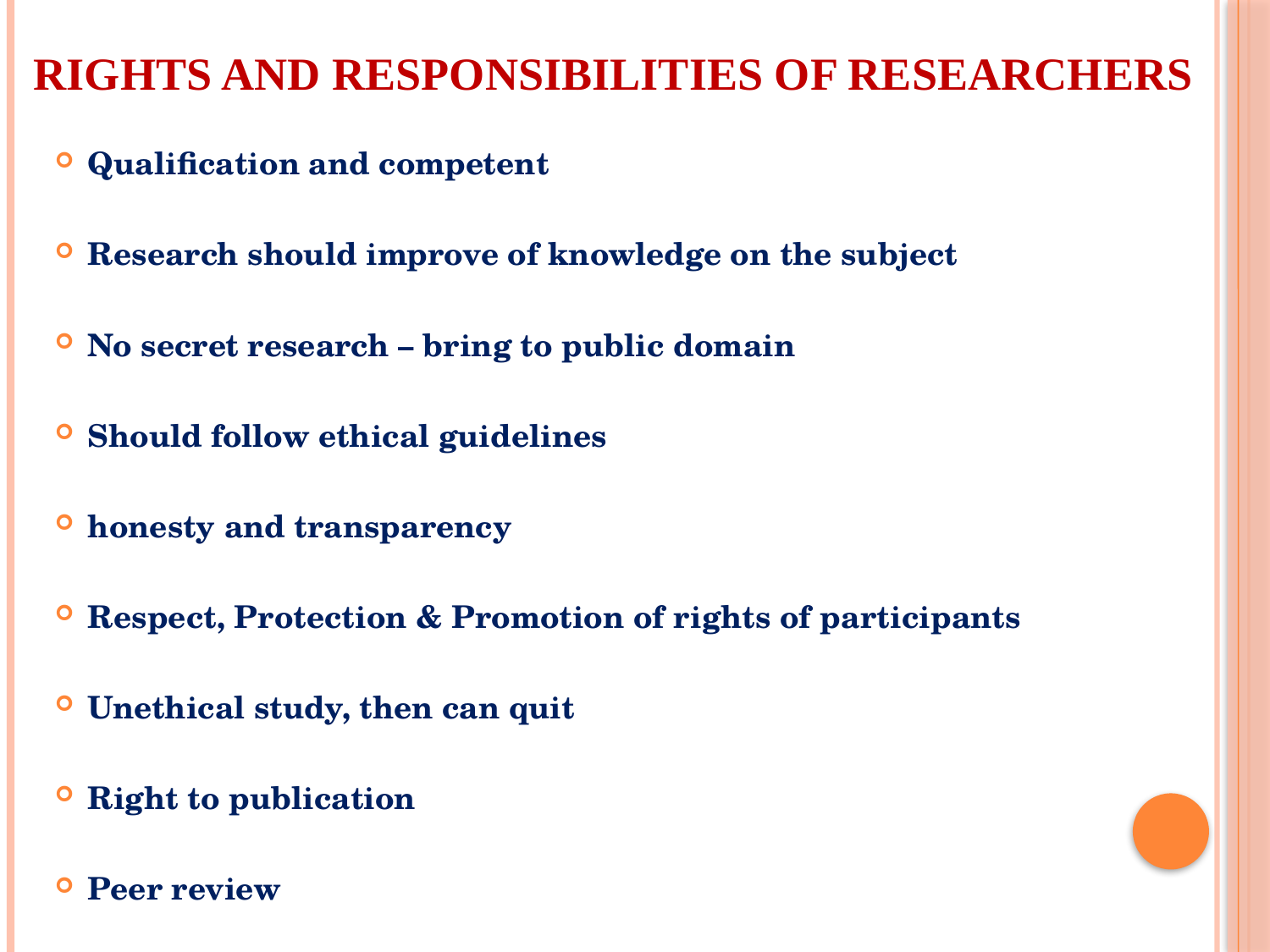

# Rights and Responsibilities of Researchers
Qualification and competent

Research should improve of knowledge on the subject

No secret research – bring to public domain

Should follow ethical guidelines

honesty and transparency

Respect, Protection & Promotion of rights of participants

Unethical study, then can quit

Right to publication

Peer review